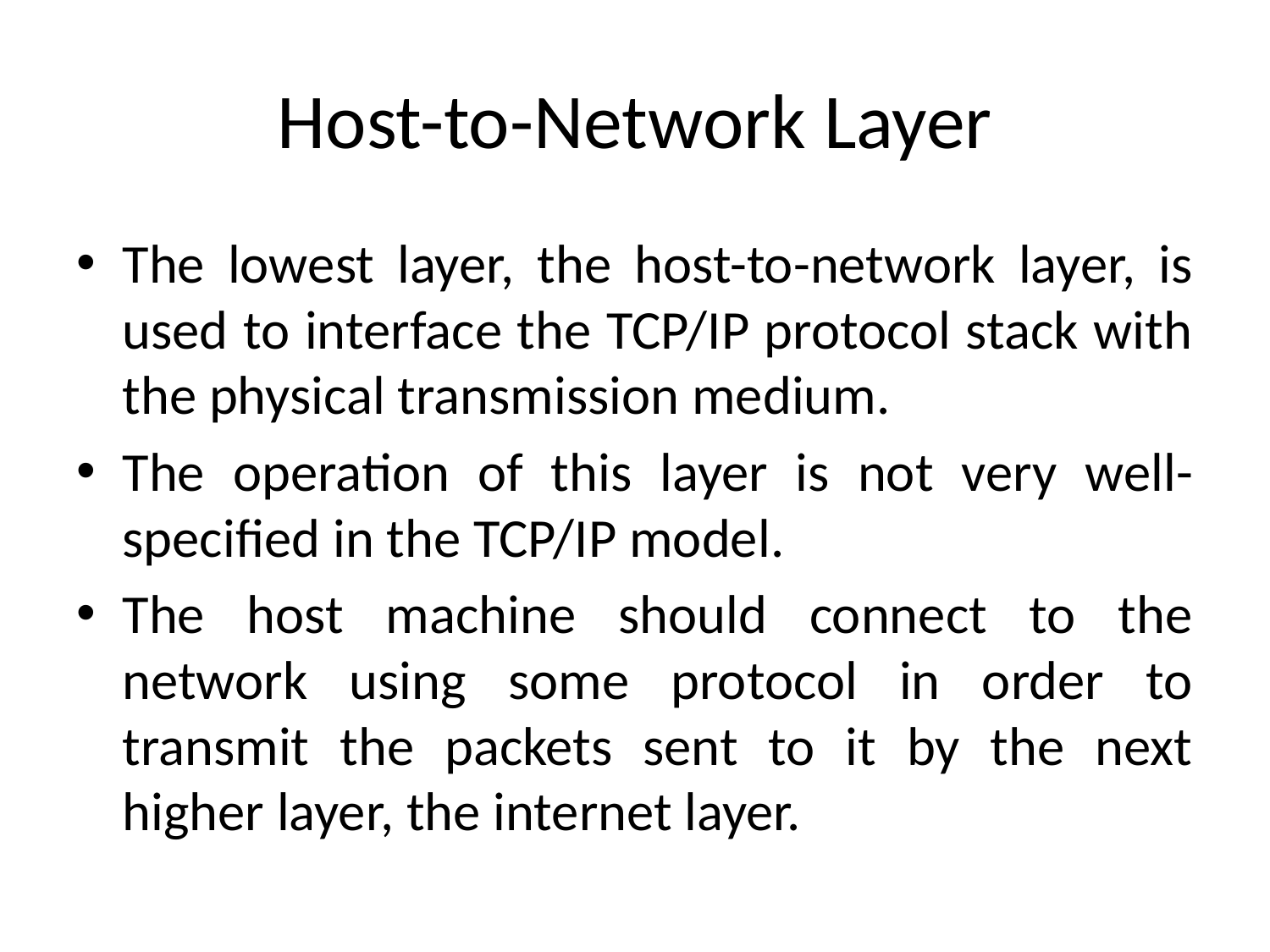

# Host-to-Network Layer
The lowest layer, the host-to-network layer, is used to interface the TCP/IP protocol stack with the physical transmission medium.
The operation of this layer is not very well-specified in the TCP/IP model.
The host machine should connect to the network using some protocol in order to transmit the packets sent to it by the next higher layer, the internet layer.